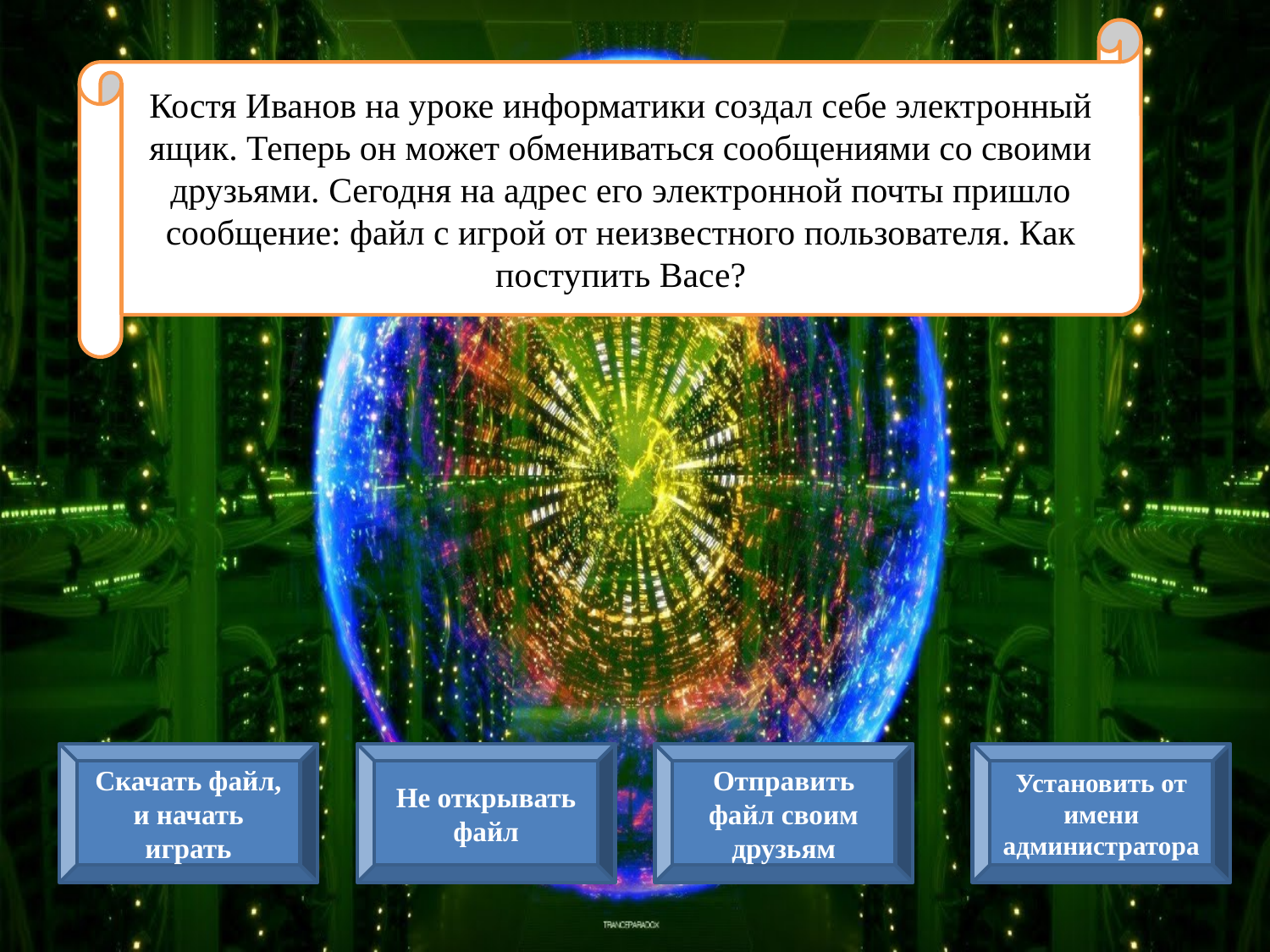

Костя Иванов на уроке информатики создал себе электронный ящик. Теперь он может обмениваться сообщениями со своими друзьями. Сегодня на адрес его электронной почты пришло сообщение: файл с игрой от неизвестного пользователя. Как поступить Васе?
Скачать файл, и начать играть
Не открывать файл
Отправить файл своим друзьям
Установить от имени администратора